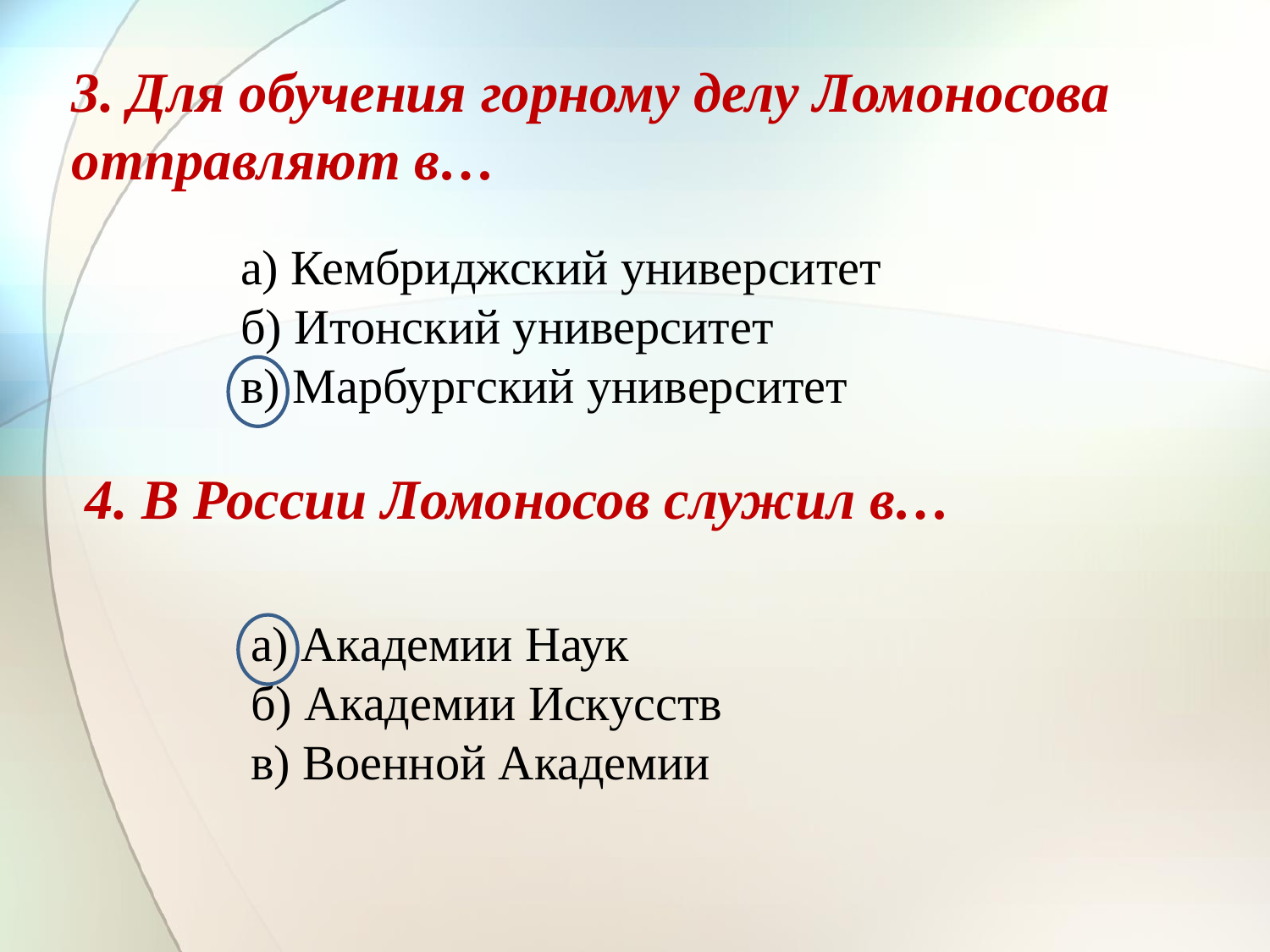

3. Для обучения горному делу Ломоносова отправляют в…
а) Кембриджский университет
б) Итонский университет
в) Марбургский университет

4. В России Ломоносов служил в…
а) Академии Наук
б) Академии Искусств
в) Военной Академии